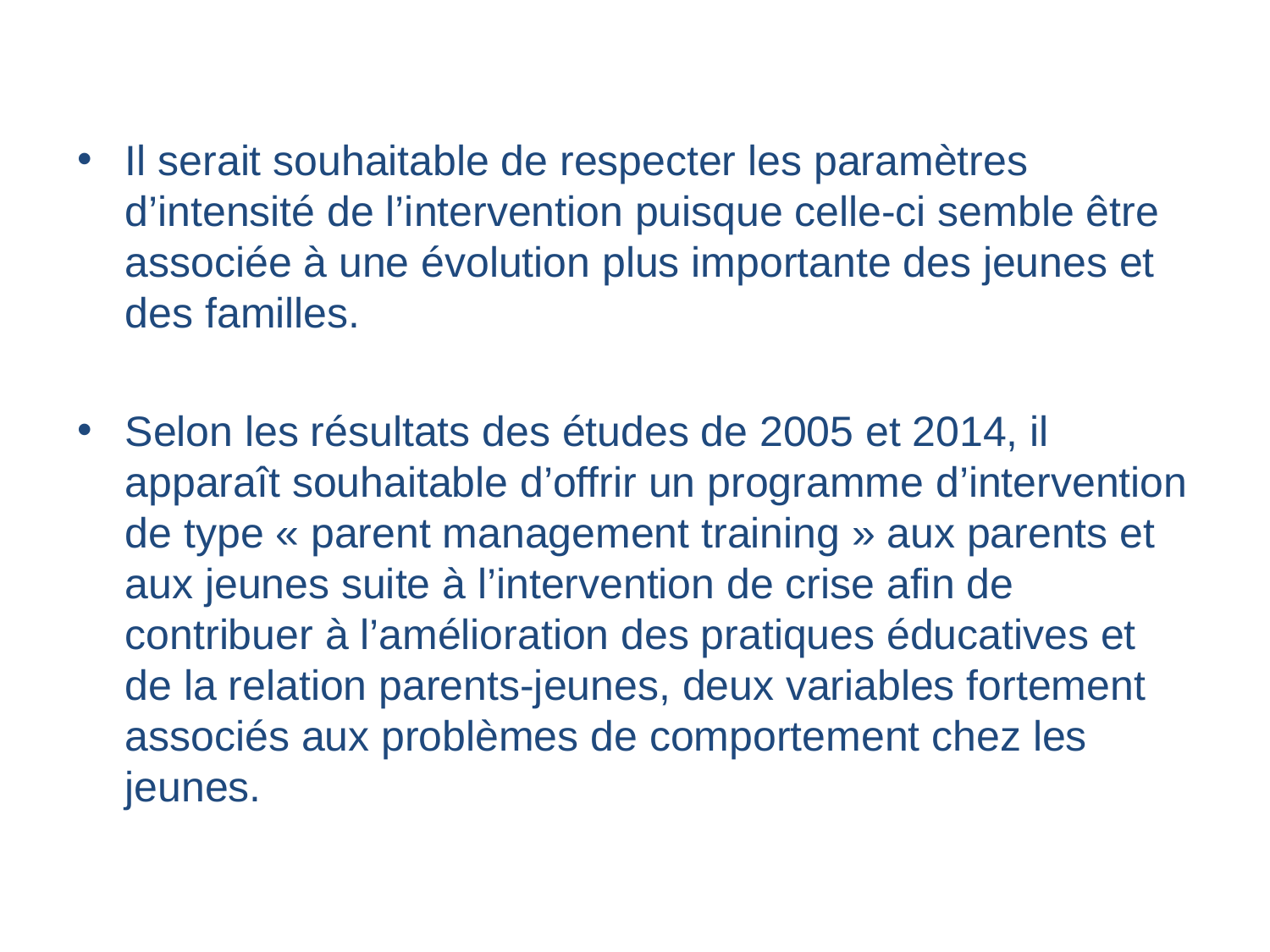

Il serait souhaitable de respecter les paramètres d’intensité de l’intervention puisque celle-ci semble être associée à une évolution plus importante des jeunes et des familles.

Selon les résultats des études de 2005 et 2014, il apparaît souhaitable d’offrir un programme d’intervention de type « parent management training » aux parents et aux jeunes suite à l’intervention de crise afin de contribuer à l’amélioration des pratiques éducatives et de la relation parents-jeunes, deux variables fortement associés aux problèmes de comportement chez les jeunes.